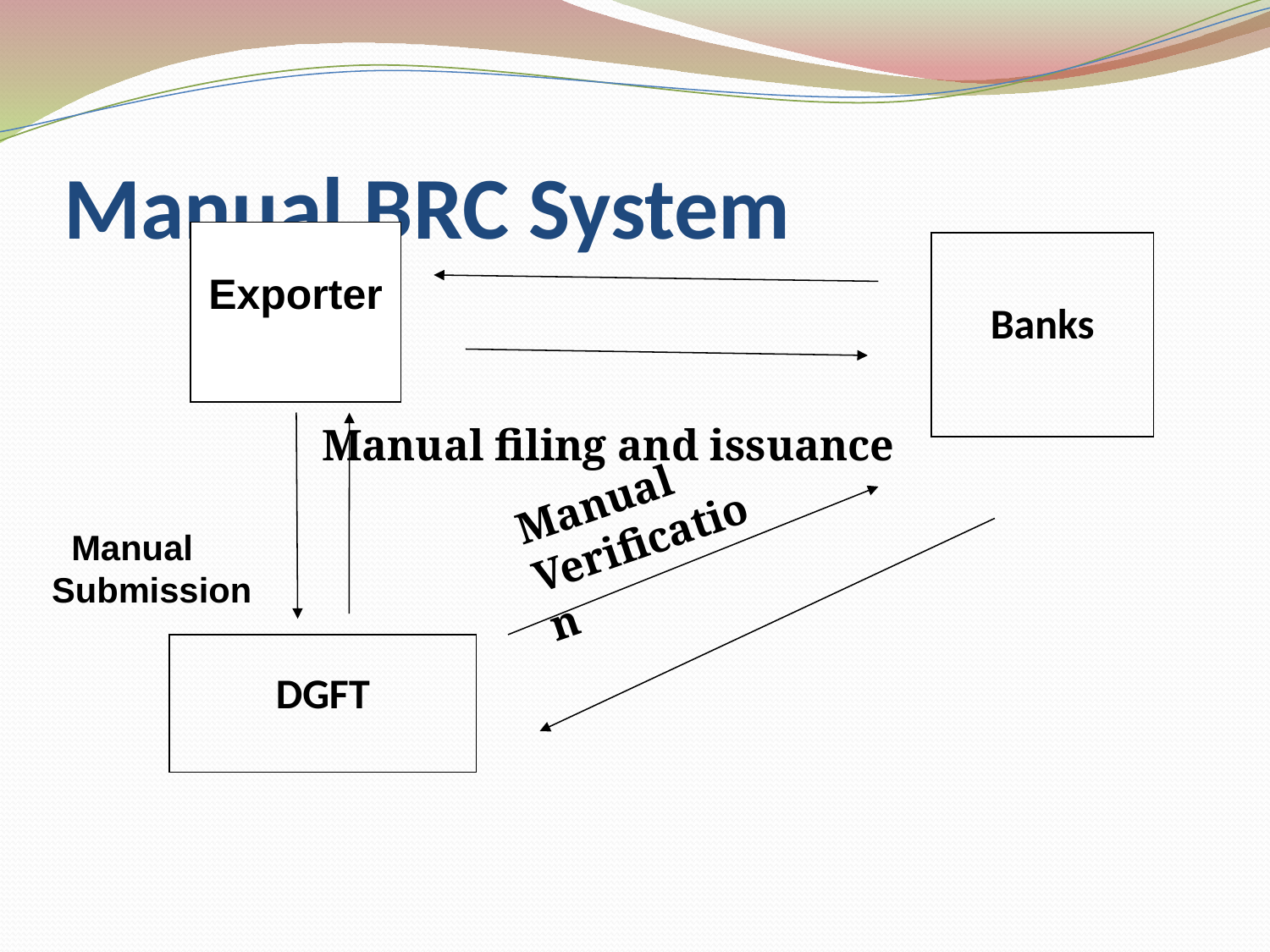

# Manual BRC System

Exporter
| Banks |
| --- |

Manual filing and issuance
Manual Verification
Manual
    Submission
| DGFT |
| --- |